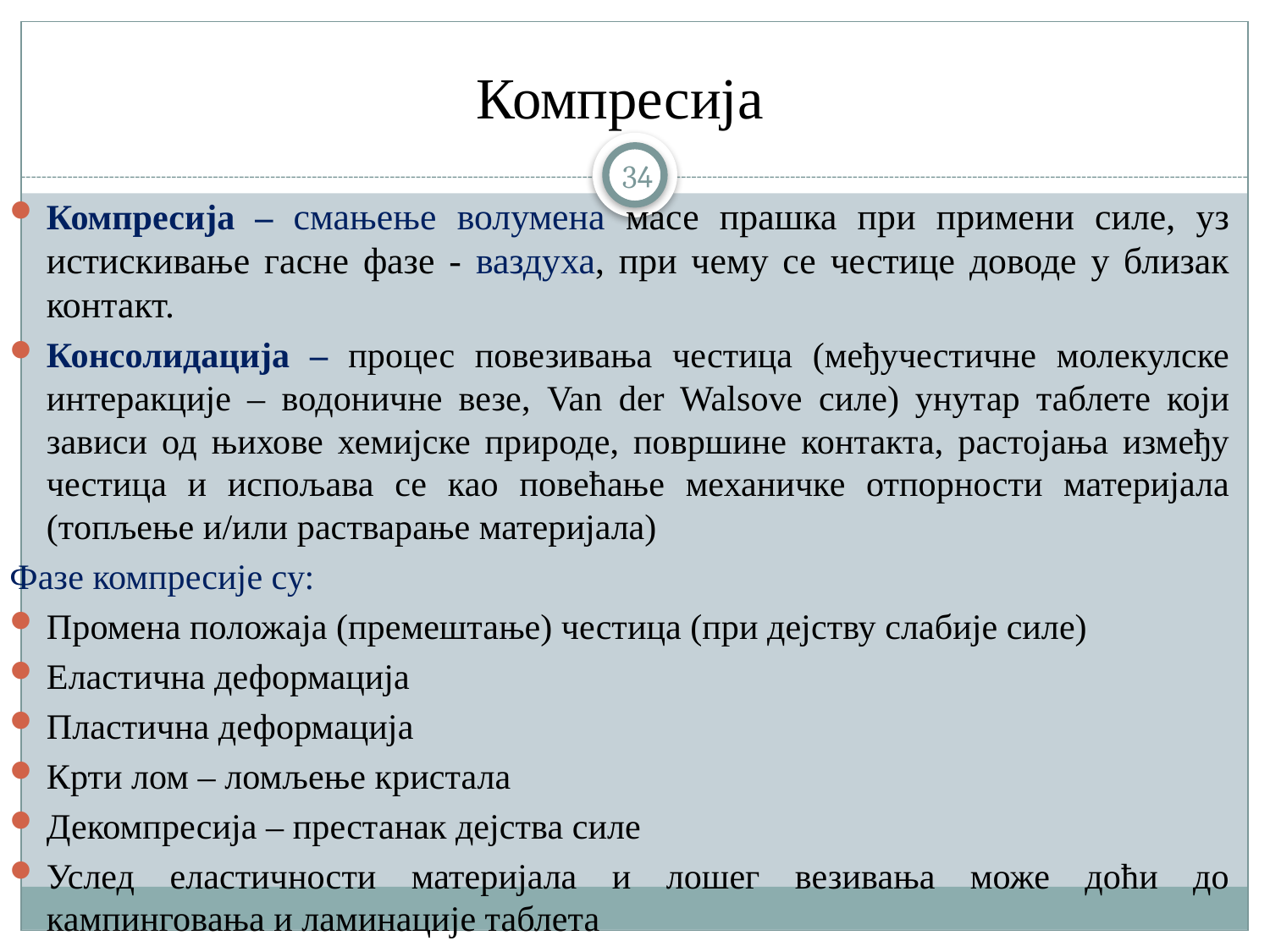

# Компресија
34
Компресија – смањење волумена масе прашка при примени силе, уз истискивање гасне фазе - ваздуха, при чему се честице доводе у близак контакт.
Консолидација – процес повезивања честица (међучестичне молекулске интеракције – водоничне везе, Van der Walsove силе) унутар таблете који зависи од њихове хемијске природе, површине контакта, растојања између честица и испољава се као повећање механичке отпорности материјала (топљење и/или растварање материјала)
Фазе компресије су:
Промена положаја (премештање) честица (при дејству слабије силе)
Еластична деформација
Пластична деформација
Крти лом – ломљење кристала
Декомпресија – престанак дејства силе
Услед еластичности материјала и лошег везивања може доћи до кампинговања и ламинације таблета